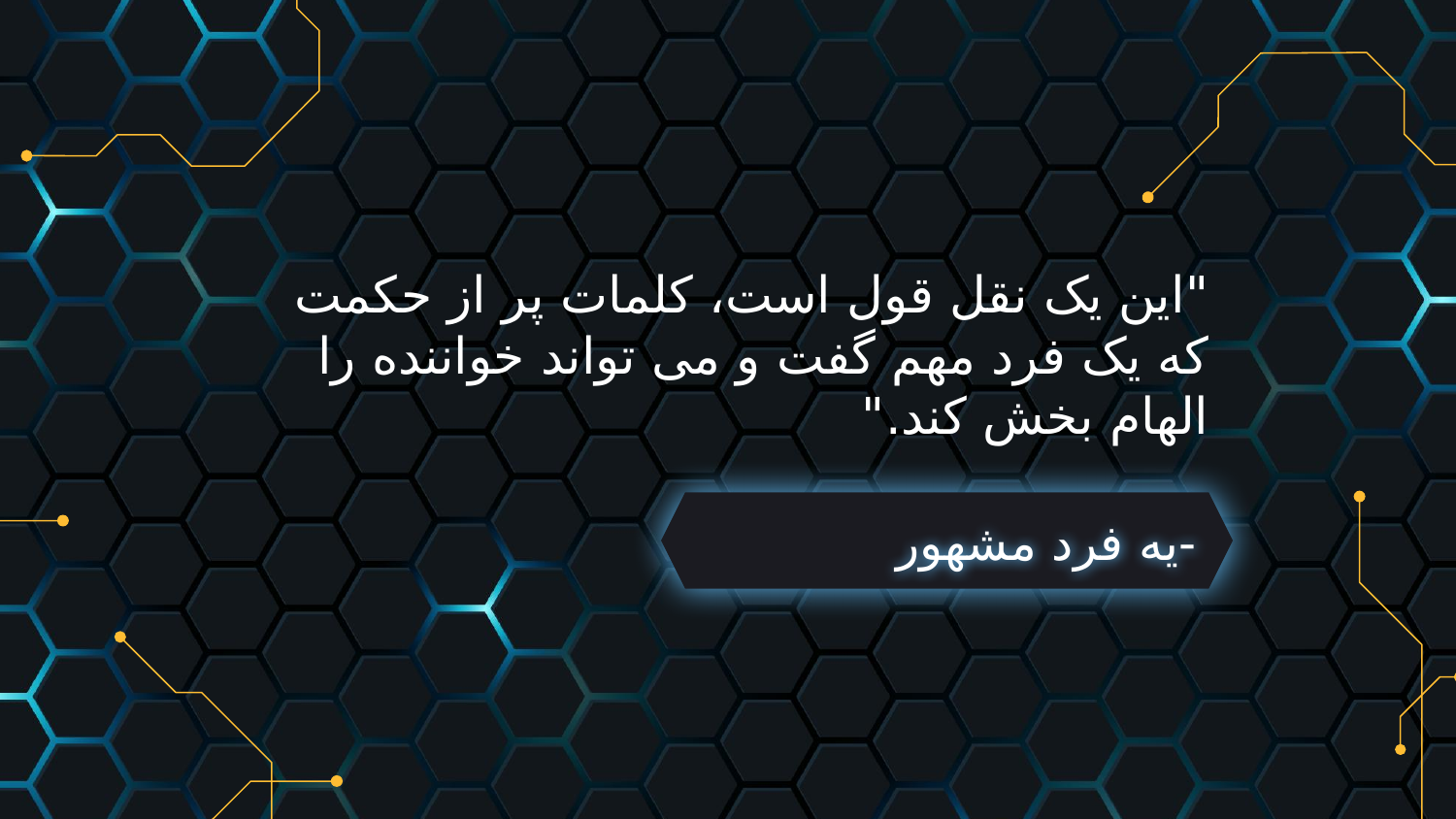

"این یک نقل قول است، کلمات پر از حکمت که یک فرد مهم گفت و می تواند خواننده را الهام بخش کند."

# -یه فرد مشهور